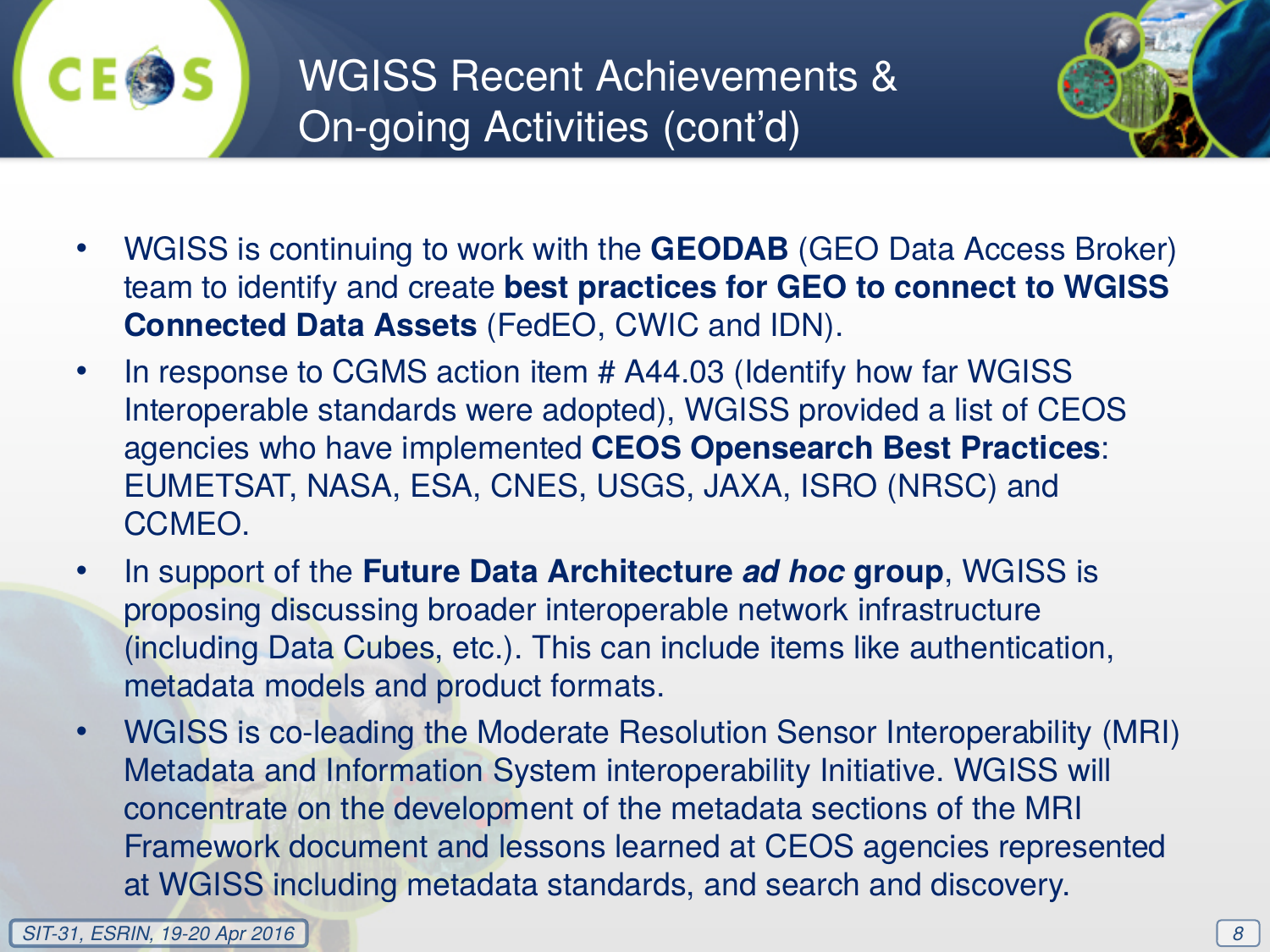

WGISS Recent Achievements & On-going Activities (cont’d)
WGISS is continuing to work with the GEODAB (GEO Data Access Broker) team to identify and create best practices for GEO to connect to WGISS Connected Data Assets (FedEO, CWIC and IDN).
In response to CGMS action item # A44.03 (Identify how far WGISS Interoperable standards were adopted), WGISS provided a list of CEOS agencies who have implemented CEOS Opensearch Best Practices: EUMETSAT, NASA, ESA, CNES, USGS, JAXA, ISRO (NRSC) and CCMEO.
In support of the Future Data Architecture ad hoc group, WGISS is proposing discussing broader interoperable network infrastructure (including Data Cubes, etc.). This can include items like authentication, metadata models and product formats.
WGISS is co-leading the Moderate Resolution Sensor Interoperability (MRI) Metadata and Information System interoperability Initiative. WGISS will concentrate on the development of the metadata sections of the MRI Framework document and lessons learned at CEOS agencies represented at WGISS including metadata standards, and search and discovery.
8